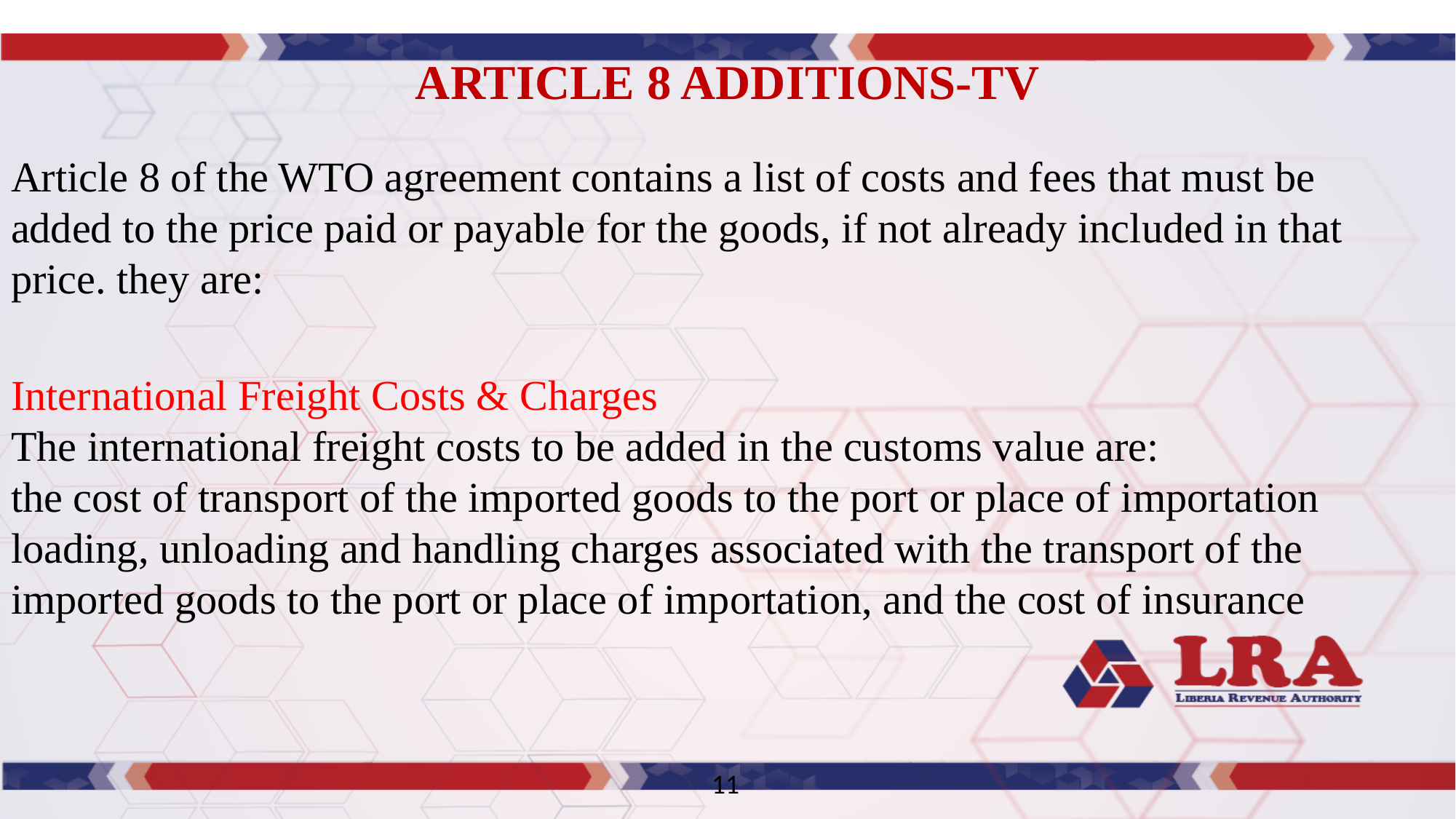

# ARTICLE 8 ADDITIONS-TV
Article 8 of the WTO agreement contains a list of costs and fees that must be added to the price paid or payable for the goods, if not already included in that price. they are:
International Freight Costs & Charges
The international freight costs to be added in the customs value are:
the cost of transport of the imported goods to the port or place of importation
loading, unloading and handling charges associated with the transport of the imported goods to the port or place of importation, and the cost of insurance
11